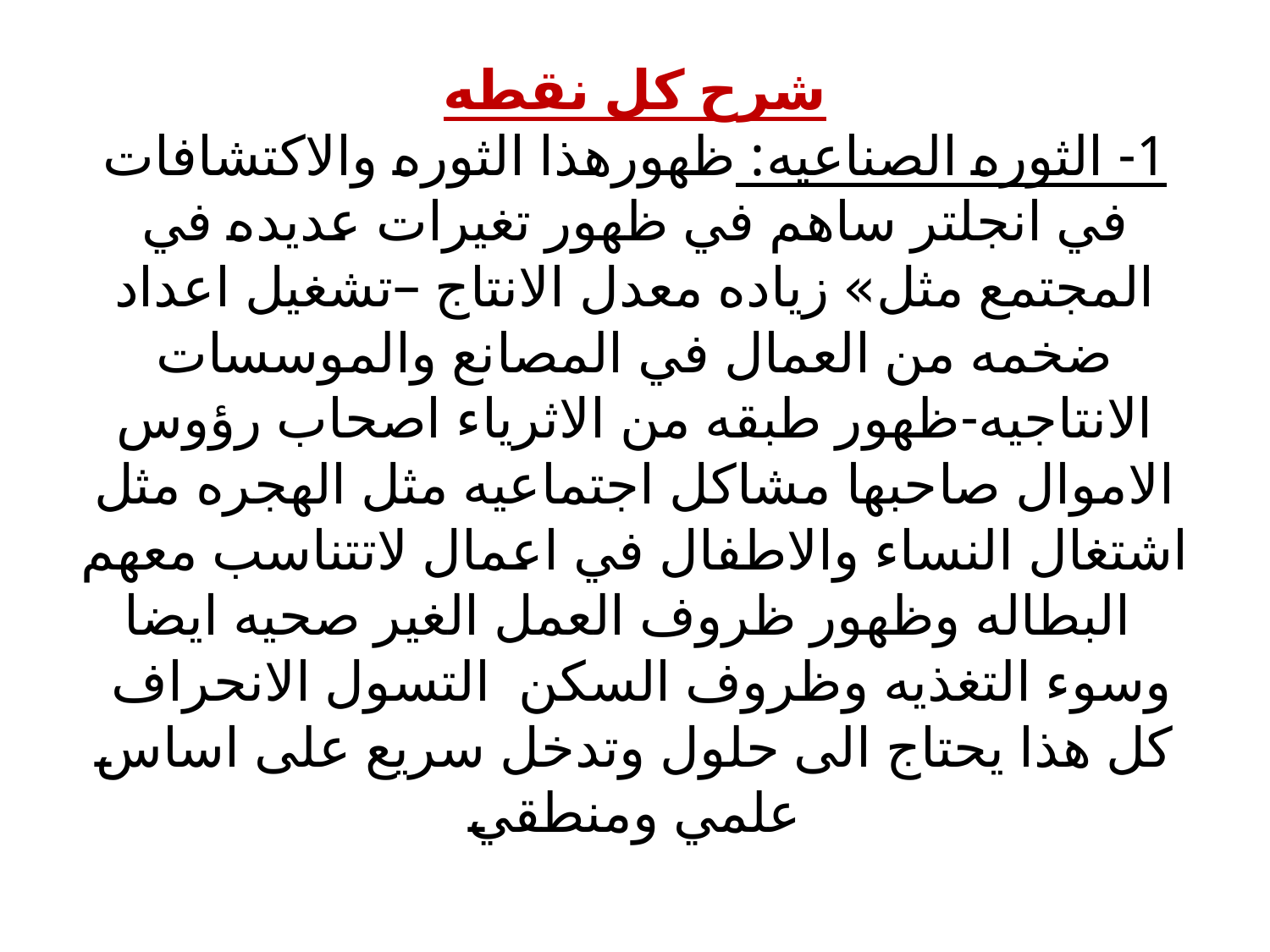

# شرح كل نقطه 1- الثوره الصناعيه: ظهورهذا الثوره والاكتشافات في انجلتر ساهم في ظهور تغيرات عديده في المجتمع مثل» زياده معدل الانتاج –تشغيل اعداد ضخمه من العمال في المصانع والموسسات الانتاجيه-ظهور طبقه من الاثرياء اصحاب رؤوس الاموال صاحبها مشاكل اجتماعيه مثل الهجره مثل اشتغال النساء والاطفال في اعمال لاتتناسب معهم  البطاله وظهور ظروف العمل الغير صحيه ايضا وسوء التغذيه وظروف السكن  التسول الانحراف كل هذا يحتاج الى حلول وتدخل سريع على اساس علمي ومنطقي